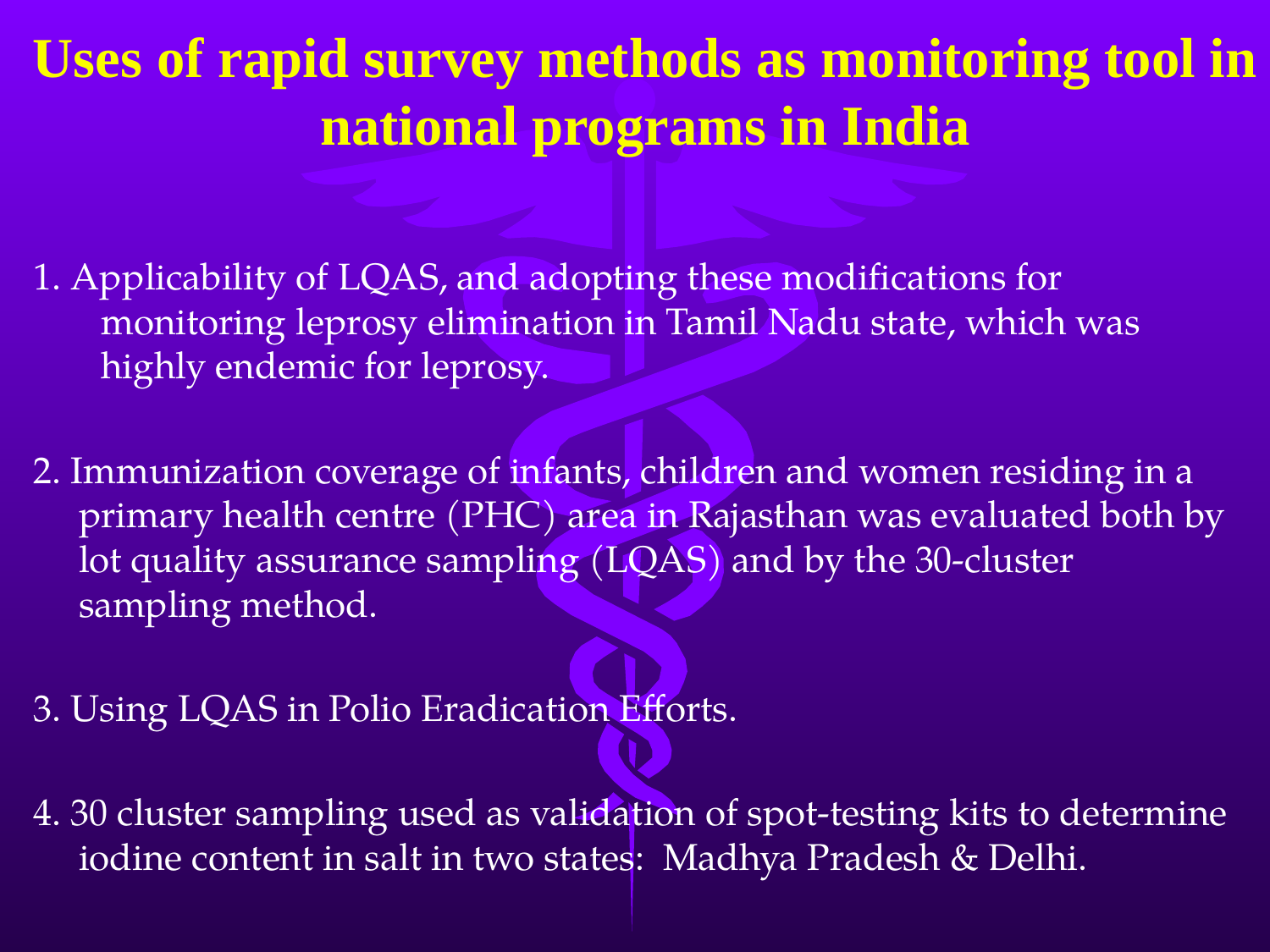

# Uses of rapid survey methods as monitoring tool in national programs in India
1. Applicability of LQAS, and adopting these modifications for monitoring leprosy elimination in Tamil Nadu state, which was highly endemic for leprosy.

2. Immunization coverage of infants, children and women residing in a primary health centre (PHC) area in Rajasthan was evaluated both by lot quality assurance sampling (LQAS) and by the 30-cluster sampling method.

3. Using LQAS in Polio Eradication Efforts.

4. 30 cluster sampling used as validation of spot-testing kits to determine iodine content in salt in two states:  Madhya Pradesh & Delhi.